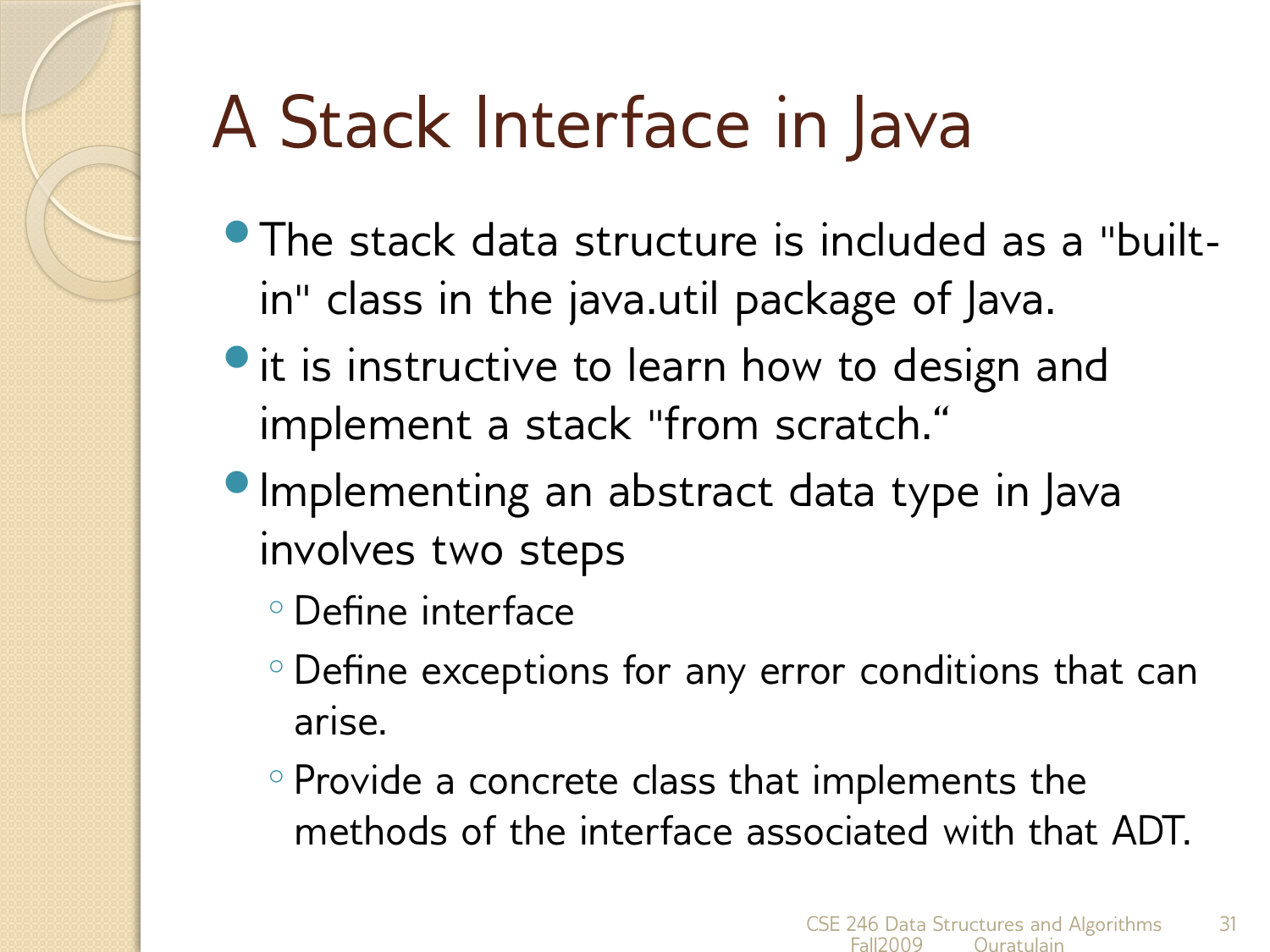

# A Stack Interface in Java
The stack data structure is included as a "built-in" class in the java.util package of Java.
it is instructive to learn how to design and implement a stack "from scratch.“
Implementing an abstract data type in Java involves two steps
Define interface
Define exceptions for any error conditions that can arise.
Provide a concrete class that implements the methods of the interface associated with that ADT.

CSE 246 Data Structures and Algorithms          Fall2009        Quratulain
31